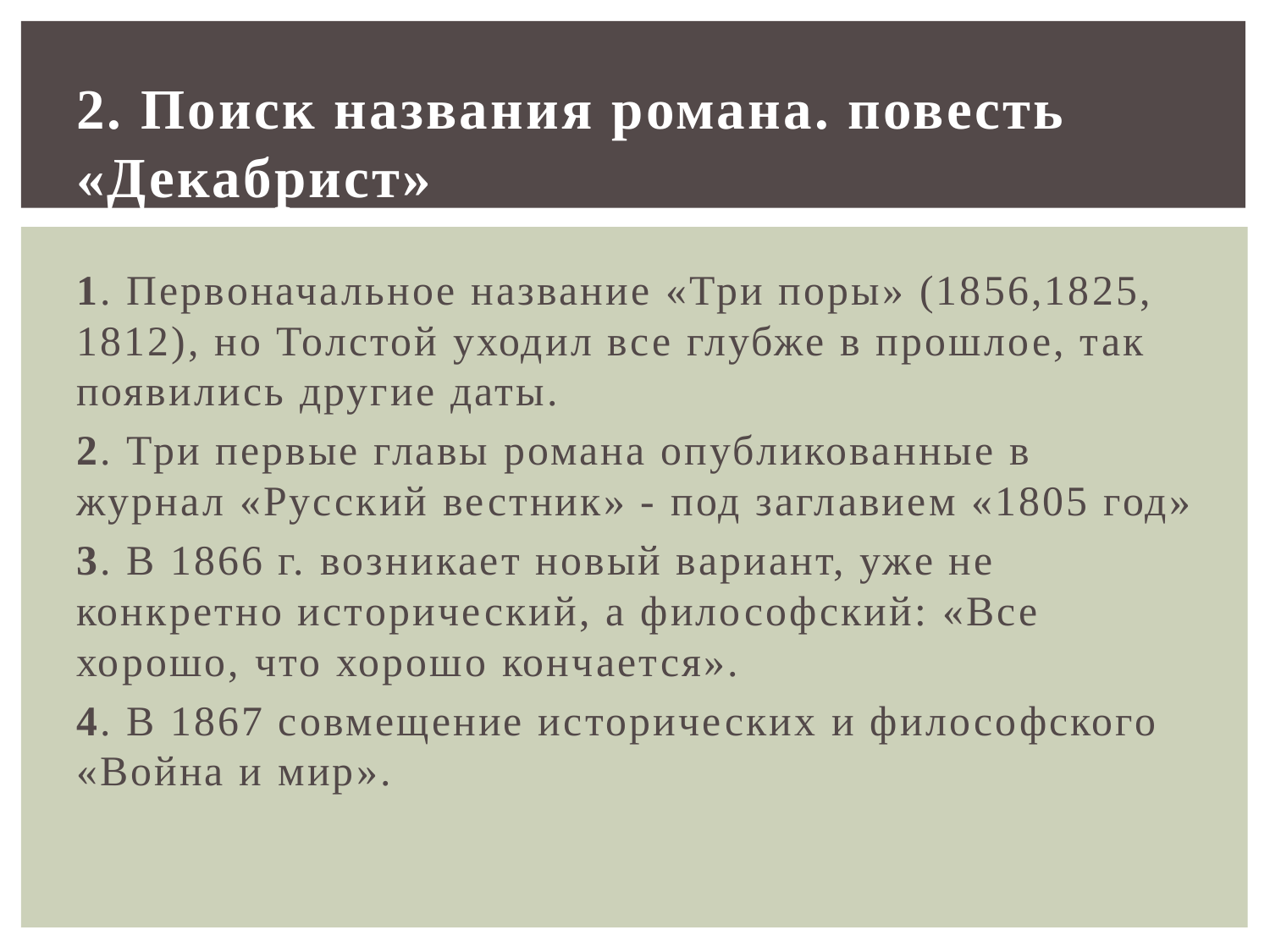

#
2. Поиск названия романа. повесть «Декабрист»

1. Первоначальное название «Три поры» (1856,1825, 1812), но Толстой уходил все глубже в прошлое, так появились другие даты.
2. Три первые главы романа опубликованные в журнал «Русский вестник» - под заглавием «1805 год»
3. В 1866 г. возникает новый вариант, уже не конкретно исторический, а философский: «Все хорошо, что хорошо кончается».
4. В 1867 совмещение исторических и философского «Война и мир».